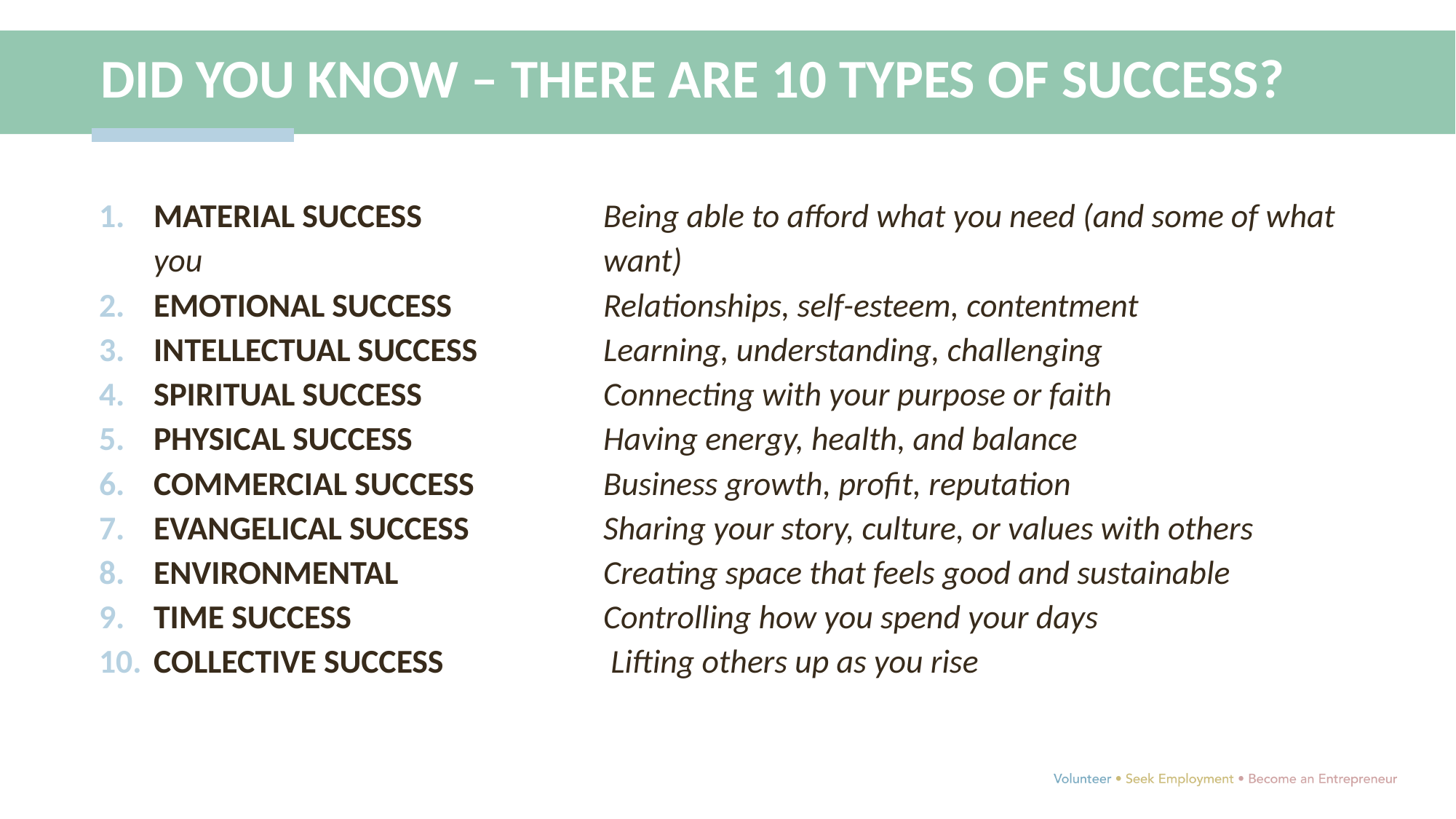

DID YOU KNOW – THERE ARE 10 TYPES OF SUCCESS?
MATERIAL SUCCESS 	Being able to afford what you need (and some of what you 	want)
EMOTIONAL SUCCESS 	Relationships, self-esteem, contentment
INTELLECTUAL SUCCESS 	Learning, understanding, challenging
SPIRITUAL SUCCESS	Connecting with your purpose or faith
PHYSICAL SUCCESS	Having energy, health, and balance
COMMERCIAL SUCCESS	Business growth, profit, reputation
EVANGELICAL SUCCESS 	Sharing your story, culture, or values with others
ENVIRONMENTAL 	Creating space that feels good and sustainable
TIME SUCCESS	Controlling how you spend your days
COLLECTIVE SUCCESS 	 Lifting others up as you rise